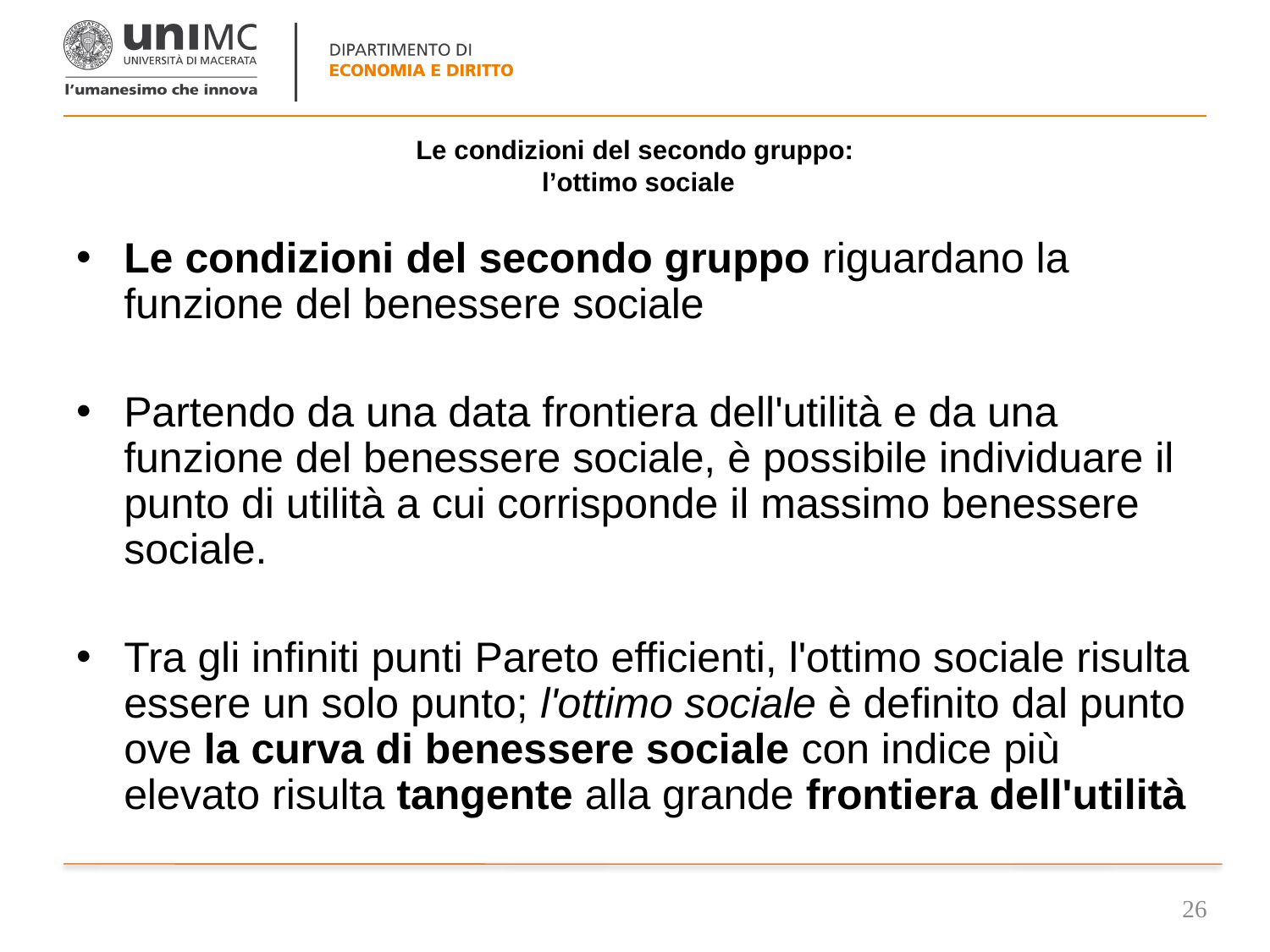

# Le condizioni del secondo gruppo: l’ottimo sociale
Le condizioni del secondo gruppo riguardano la funzione del benessere sociale

Partendo da una data frontiera dell'utilità e da una funzione del benessere sociale, è possibile individuare il punto di utilità a cui corrisponde il massimo benessere sociale.

Tra gli infiniti punti Pareto efficienti, l'ottimo sociale risulta essere un solo punto; l'ottimo sociale è definito dal punto ove la curva di benessere sociale con indice più elevato risulta tangente alla grande frontiera dell'utilità
26